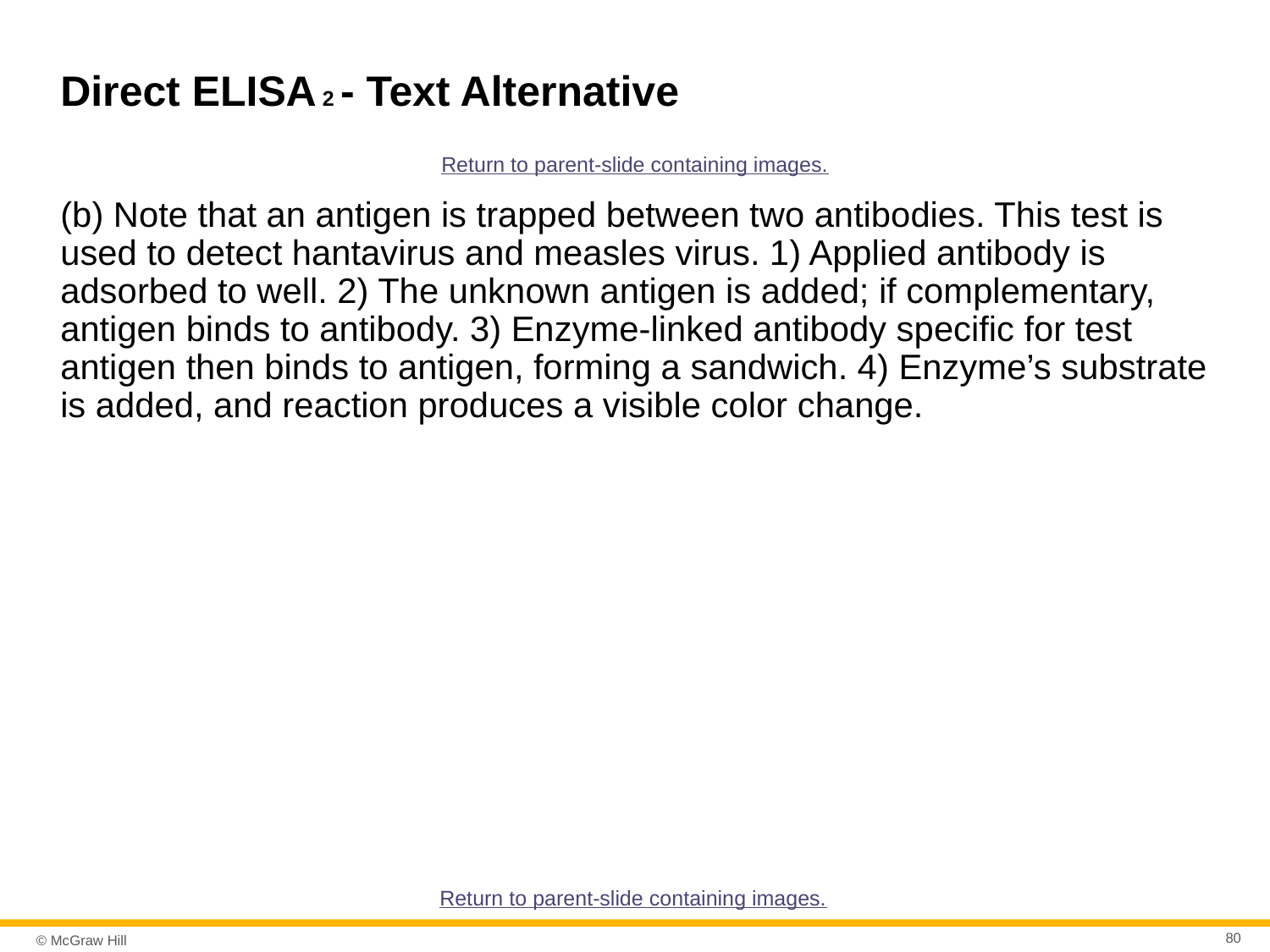

# Direct ELISA 2 - Text Alternative
Return to parent-slide containing images.
(b) Note that an antigen is trapped between two antibodies. This test is used to detect hantavirus and measles virus. 1) Applied antibody is adsorbed to well. 2) The unknown antigen is added; if complementary, antigen binds to antibody. 3) Enzyme-linked antibody specific for test antigen then binds to antigen, forming a sandwich. 4) Enzyme’s substrate is added, and reaction produces a visible color change.
Return to parent-slide containing images.